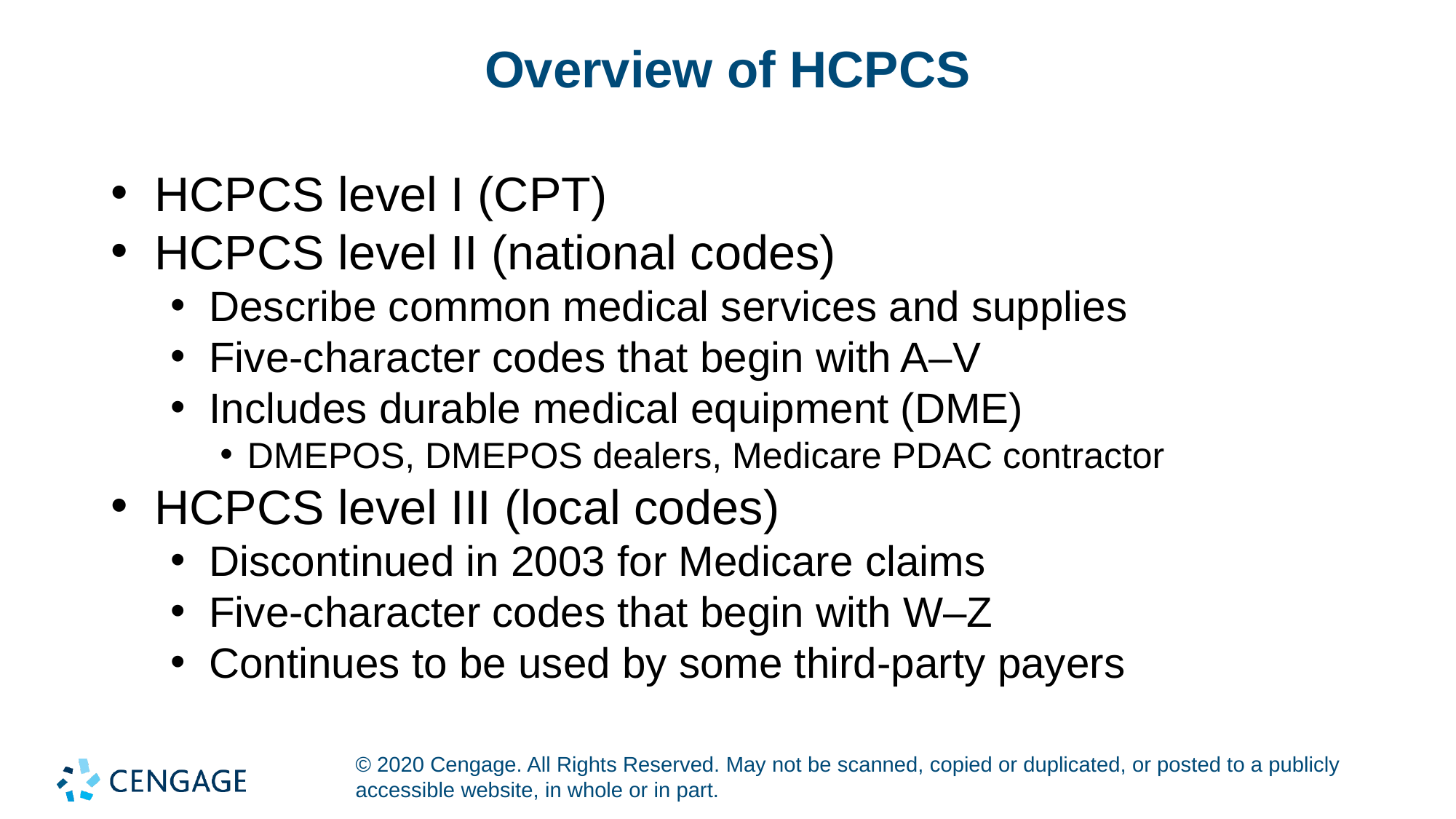

# Overview of HCPCS
HCPCS level I (CPT)
HCPCS level II (national codes)
Describe common medical services and supplies
Five-character codes that begin with A‒V
Includes durable medical equipment (DME)
DMEPOS, DMEPOS dealers, Medicare PDAC contractor
HCPCS level III (local codes)
Discontinued in 2003 for Medicare claims
Five-character codes that begin with W‒Z
Continues to be used by some third-party payers